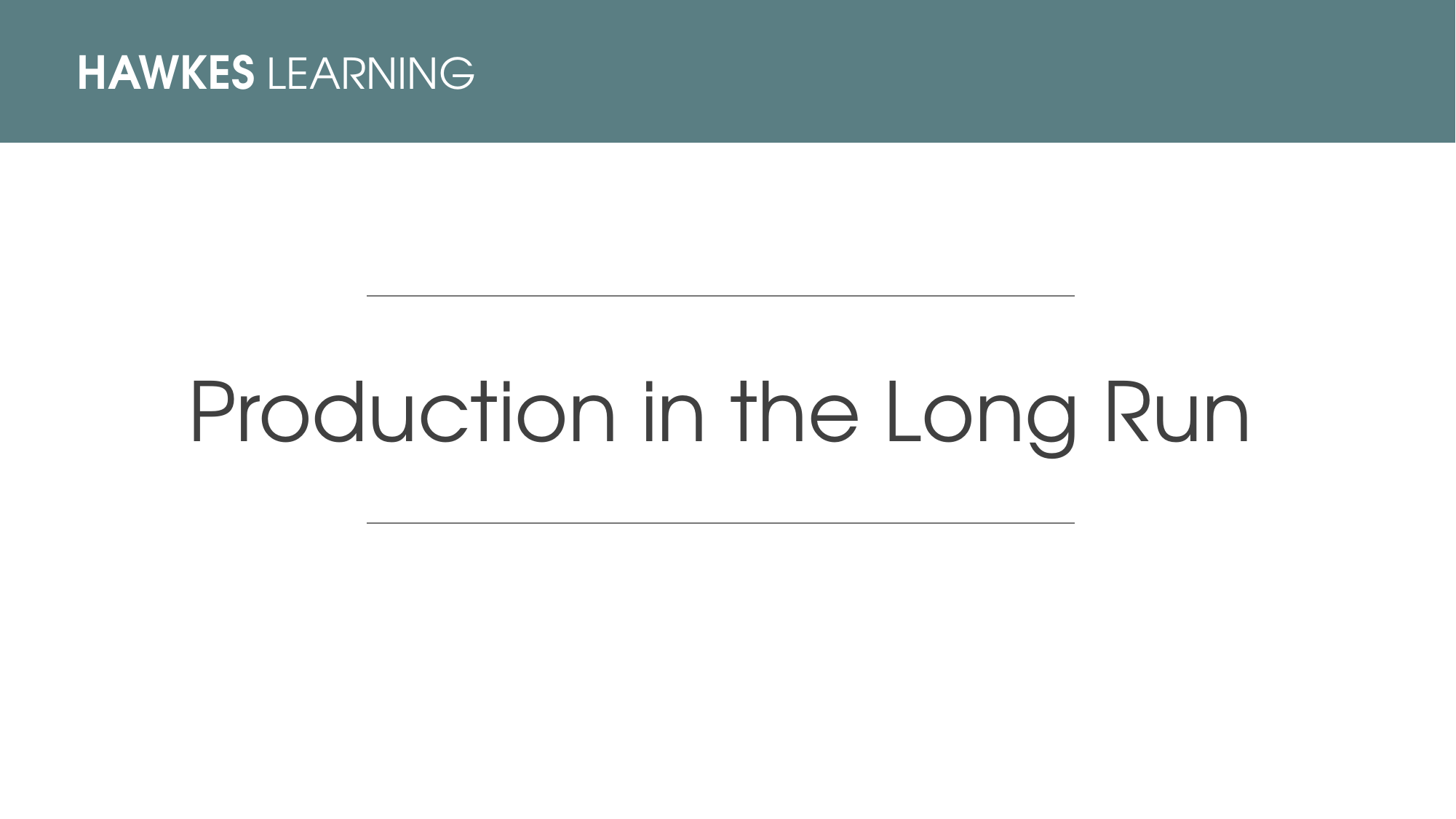

HAWKES LEARNING
Production in the Long Run